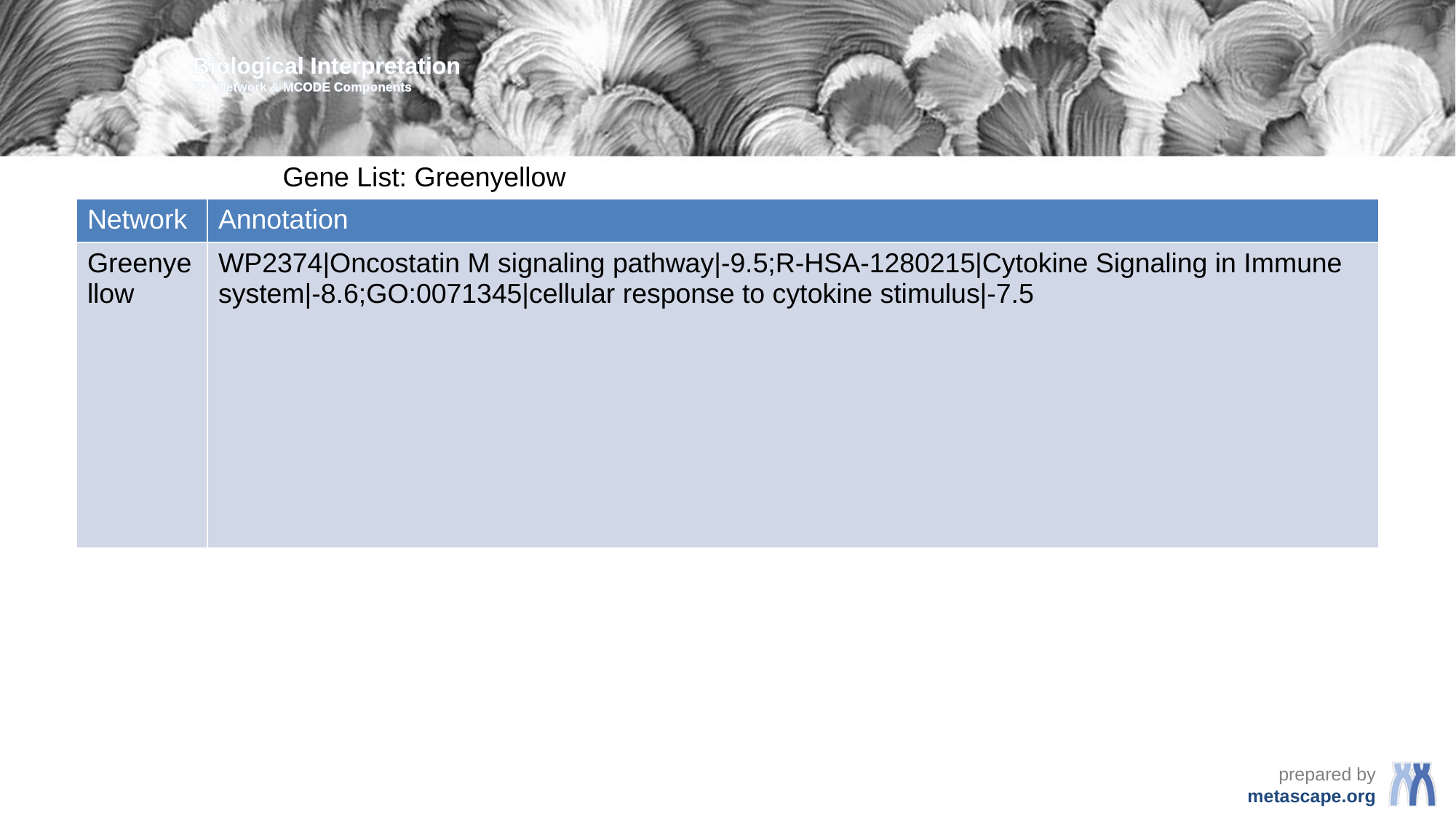

Biological Interpretation
PPI Network & MCODE Components
Gene List: Greenyellow
| Network | Annotation |
| --- | --- |
| Greenyellow | WP2374|Oncostatin M signaling pathway|-9.5;R-HSA-1280215|Cytokine Signaling in Immune system|-8.6;GO:0071345|cellular response to cytokine stimulus|-7.5 |